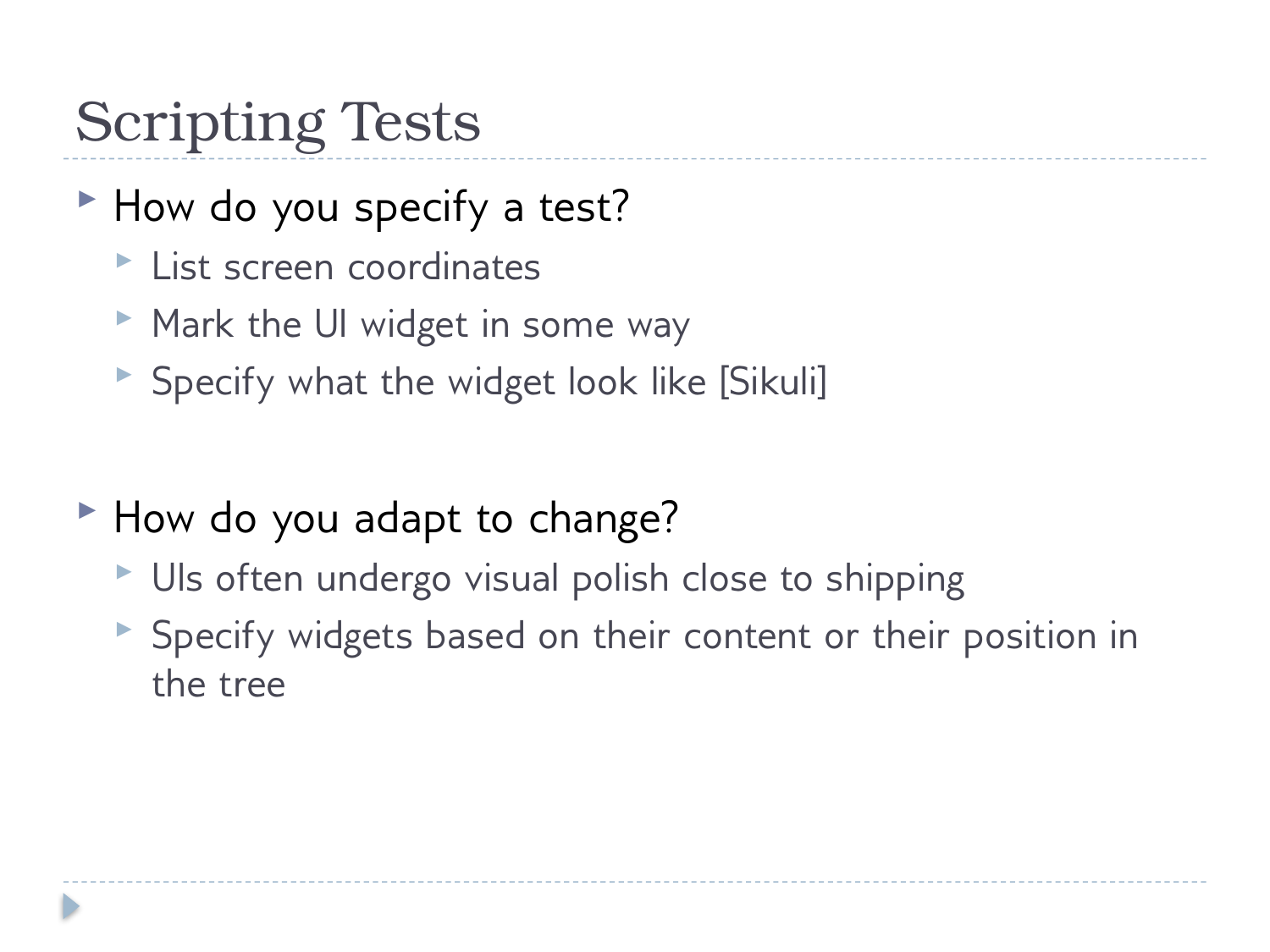

# Scripting Tests
How do you specify a test?
List screen coordinates
Mark the UI widget in some way
Specify what the widget look like [Sikuli]

How do you adapt to change?
UIs often undergo visual polish close to shipping
Specify widgets based on their content or their position in the tree